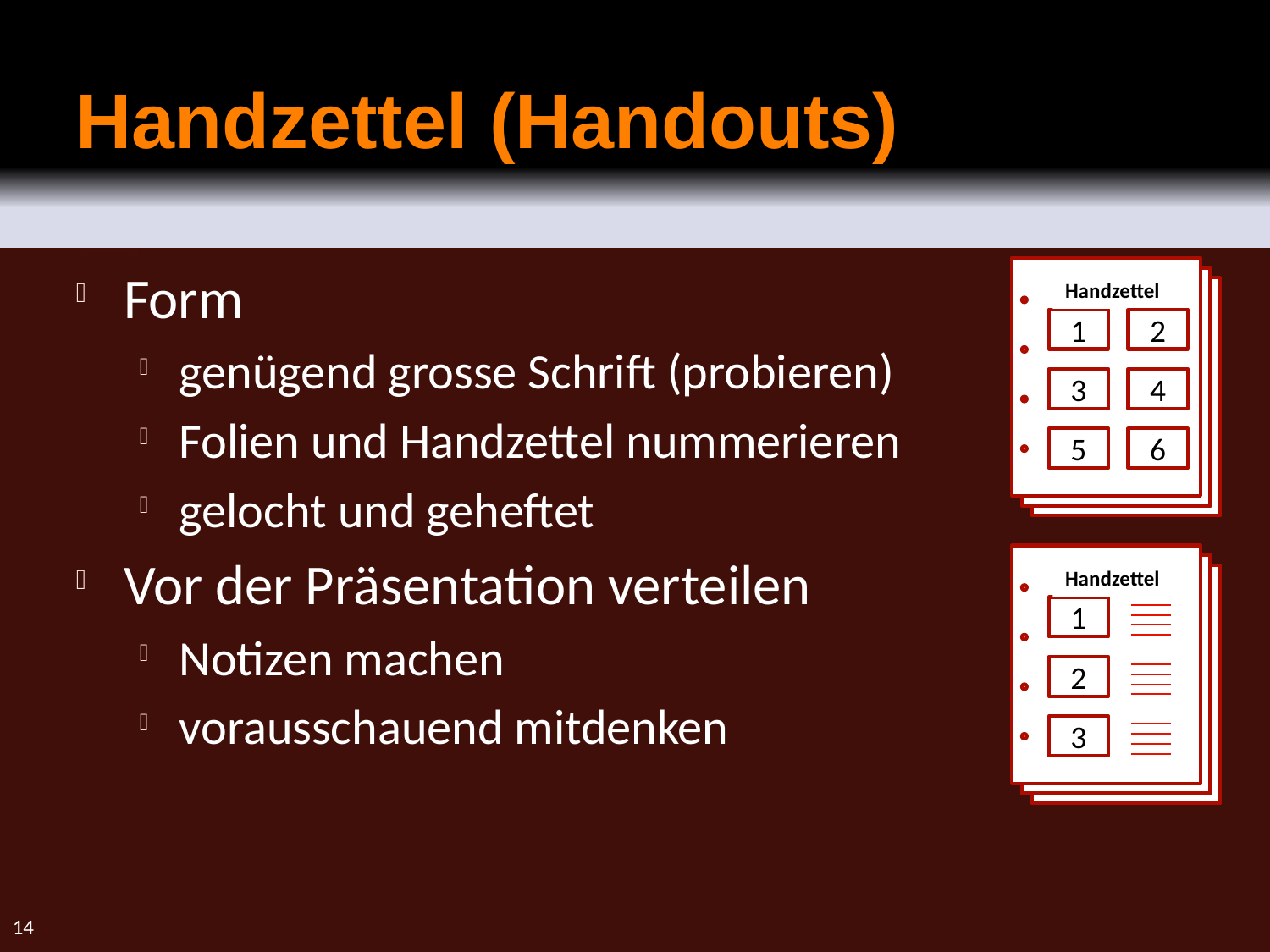

# Handzettel (Handouts)
Form
genügend grosse Schrift (probieren)
Folien und Handzettel nummerieren
gelocht und geheftet
Vor der Präsentation verteilen
Notizen machen
vorausschauend mitdenken

Handzettel

1
2

3
4

5
6

Handzettel

1

2

3

14